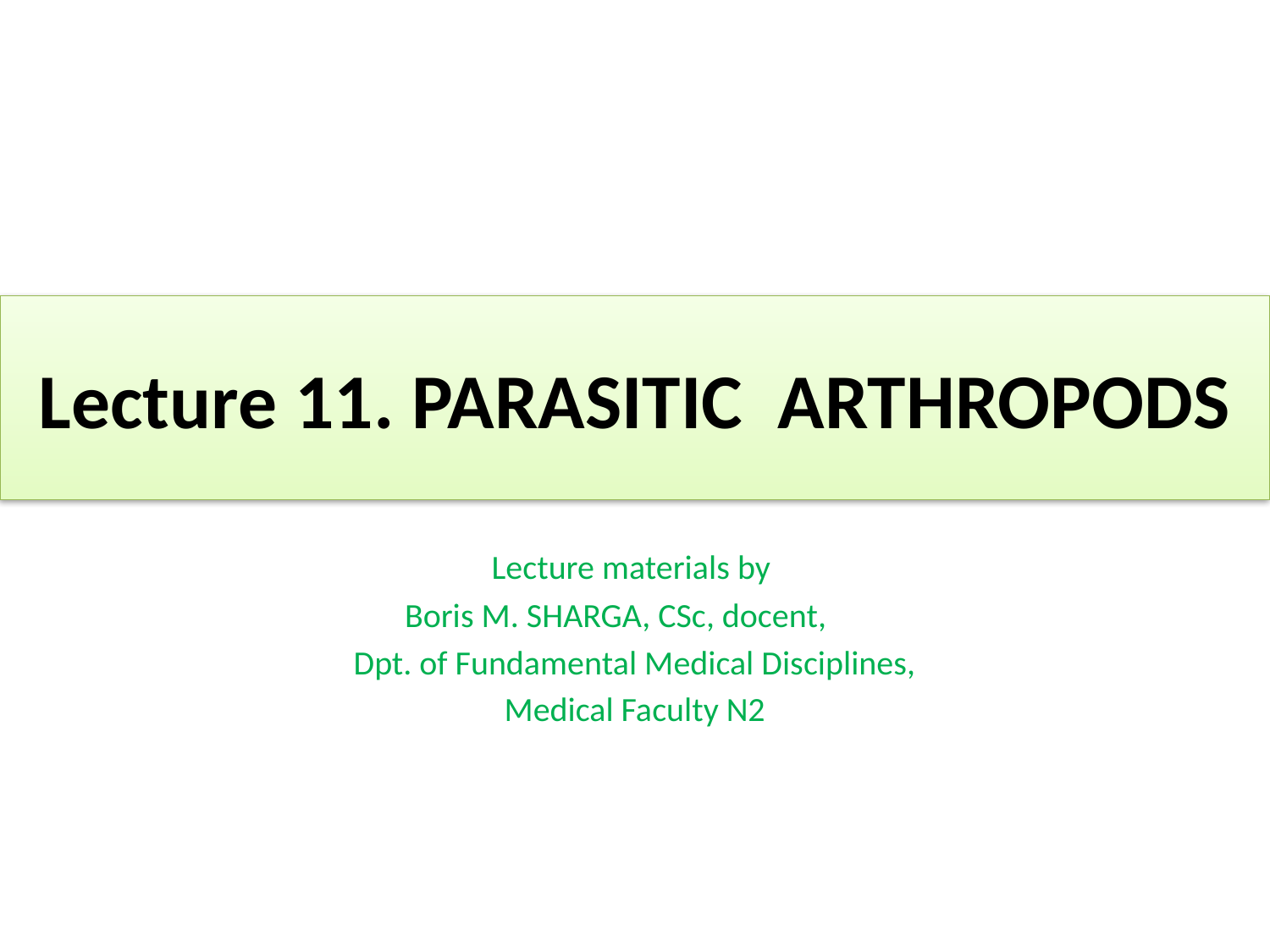

# Lecture 11. PARASITIC  ARTHROPODS
Lecture materials by
Boris M. SHARGA, CSc, docent,
Dpt. of Fundamental Medical Disciplines,
Medical Faculty N2